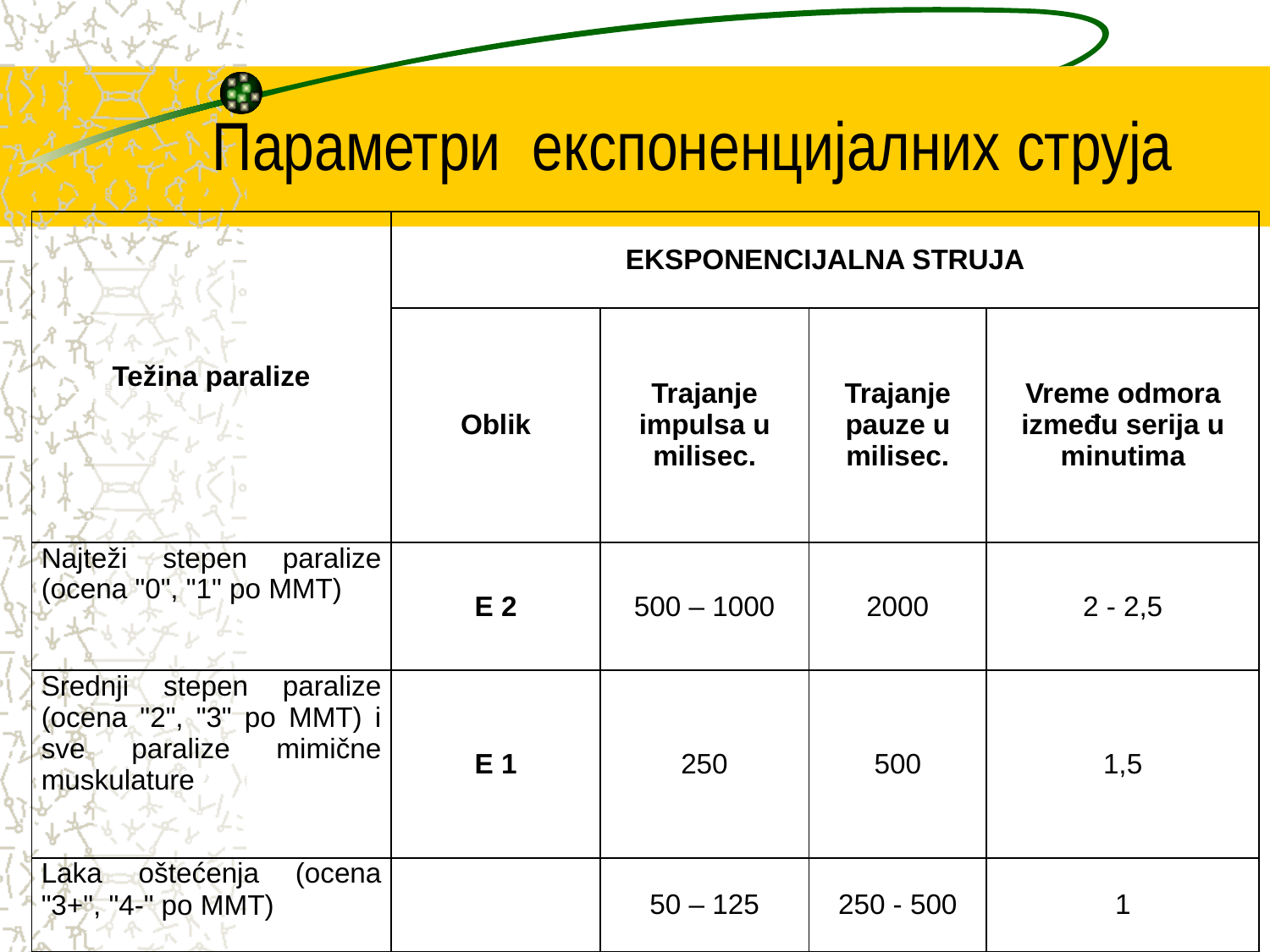

# Параметри  експоненцијалних струја
| Težina paralize | EKSPONENCIJALNA STRUJA |  |  |  |
| --- | --- | --- | --- | --- |
|  | Oblik | Trajanje impulsa u milisec. | Trajanje pauze u milisec. | Vreme odmora između serija u minutima |
| Najteži stepen paralize (ocena "0", "1" po MMT) | E 2 | 500 – 1000 | 2000 | 2 - 2,5 |
| Srednji stepen paralize (ocena "2", "3" po MMT) i sve paralize mimične muskulature | E 1 | 250 | 500 | 1,5 |
| Laka oštećenja (ocena "3+", "4-" po MMT) |  | 50 – 125 | 250 - 500 | 1 |